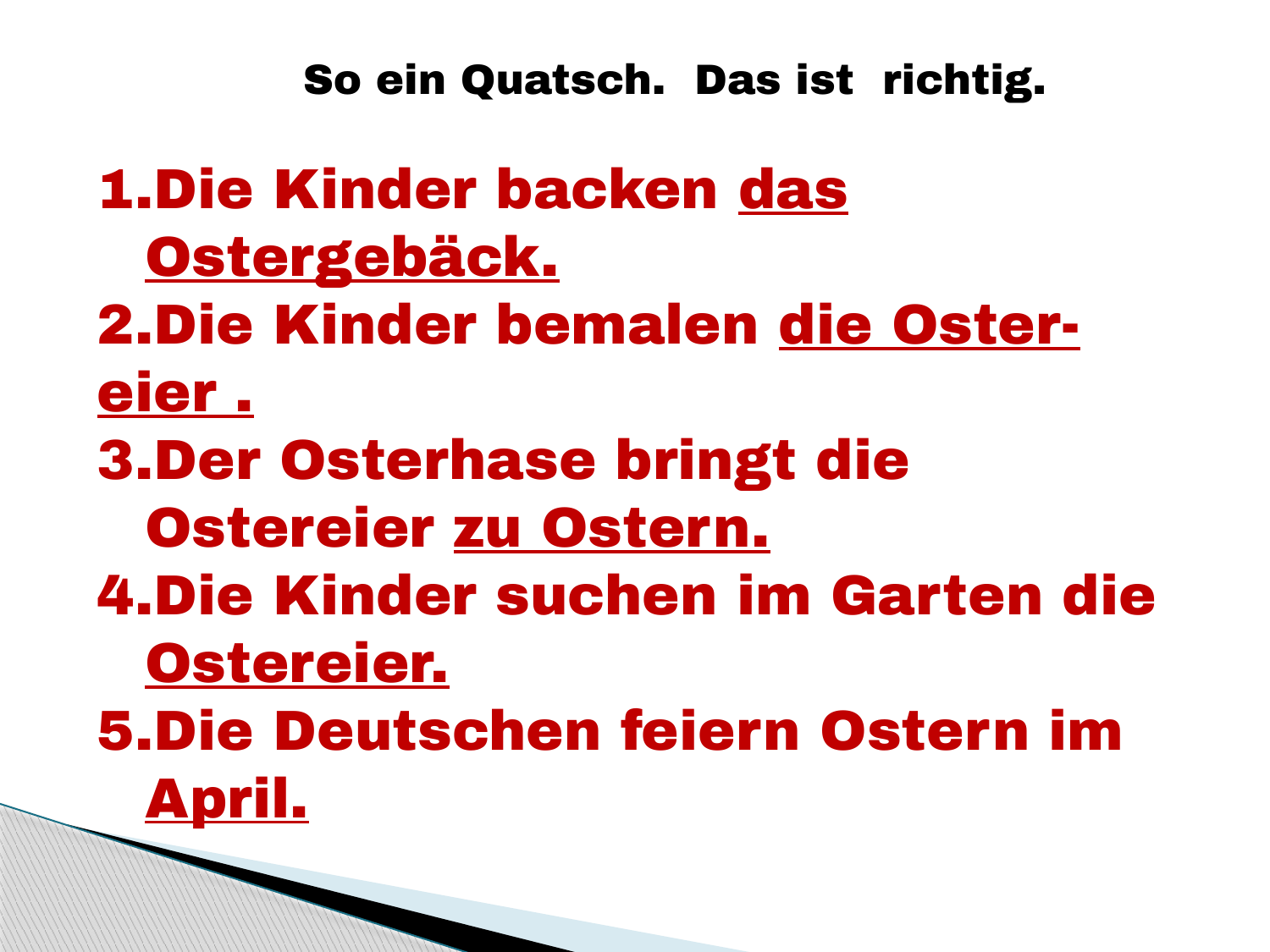

So ein Quatsch.  Das ist  richtig.

Die Kinder backen das Ostergebäck.
Die Kinder bemalen die Oster-
eier .
Der Osterhase bringt die Ostereier zu Ostern.
Die Kinder suchen im Garten die Ostereier.
Die Deutschen feiern Ostern im April.